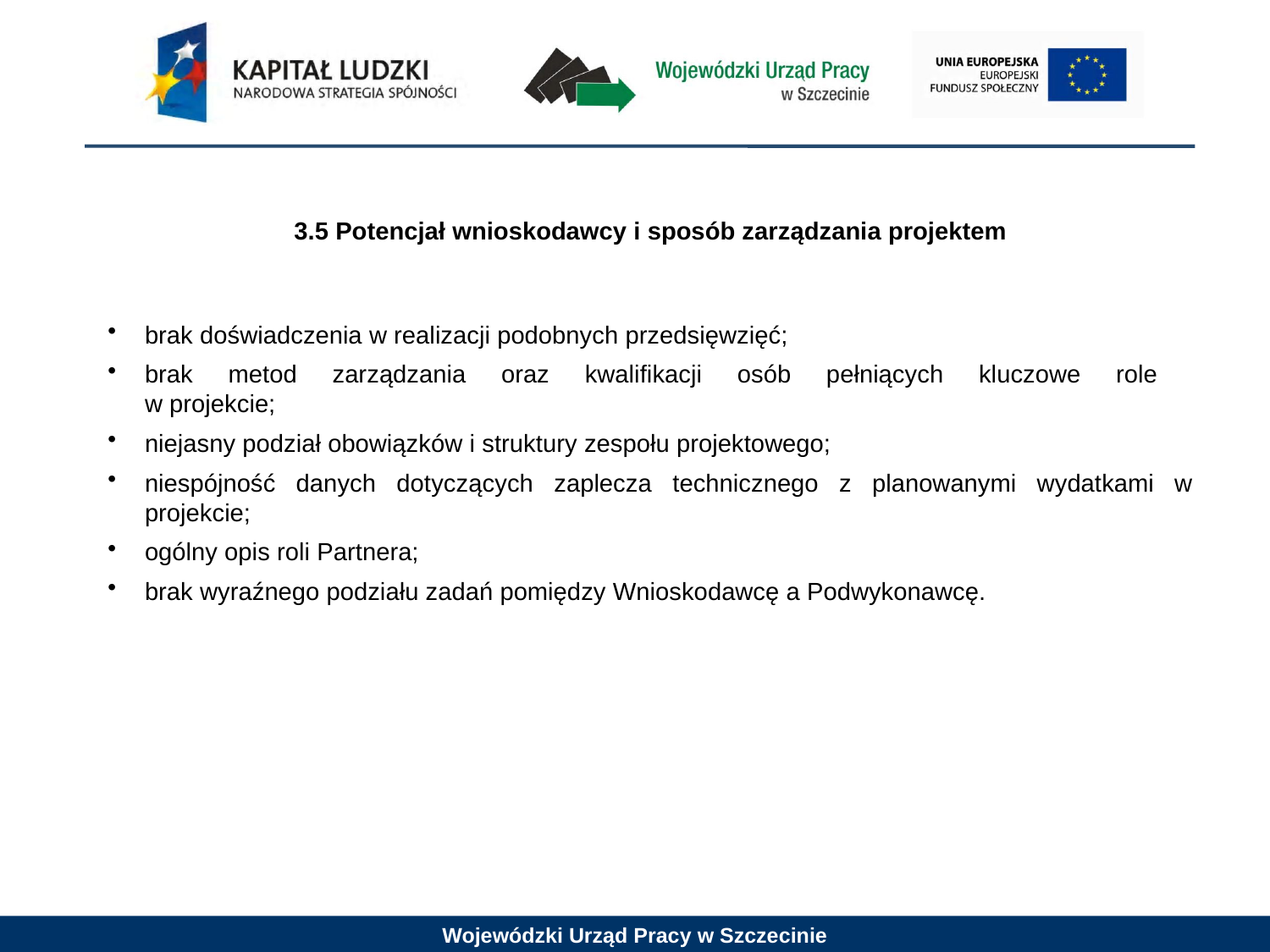

3.5 Potencjał wnioskodawcy i sposób zarządzania projektem

brak doświadczenia w realizacji podobnych przedsięwzięć;
brak metod zarządzania oraz kwalifikacji osób pełniących kluczowe role
w projekcie;
niejasny podział obowiązków i struktury zespołu projektowego;
niespójność danych dotyczących zaplecza technicznego z planowanymi wydatkami w projekcie;
ogólny opis roli Partnera;
brak wyraźnego podziału zadań pomiędzy Wnioskodawcę a Podwykonawcę.